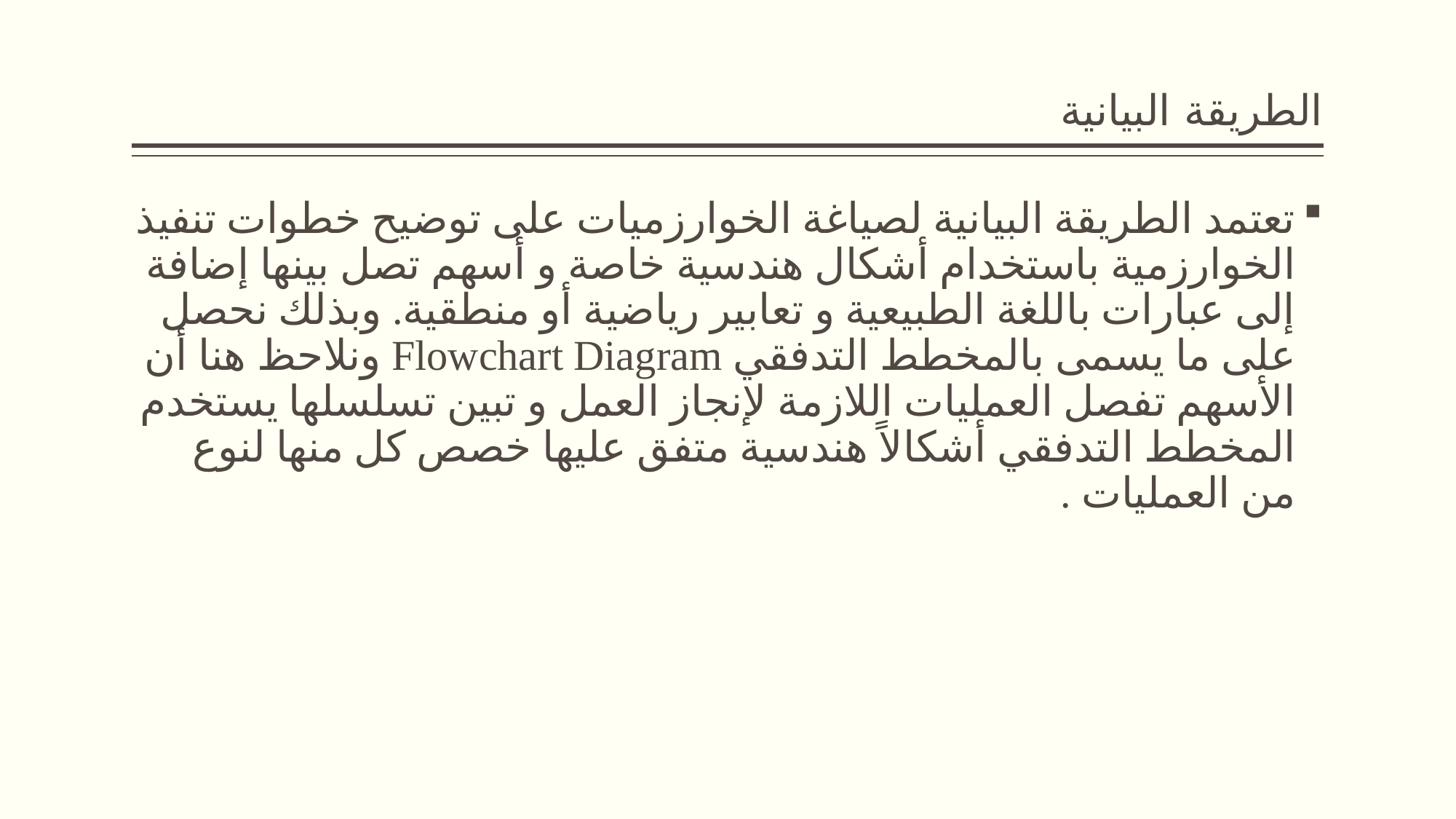

# الطريقة البيانية
تعتمد الطريقة البيانية لصياغة الخوارزميات على توضيح خطوات تنفيذ الخوارزمية باستخدام أشكال هندسية خاصة و أسهم تصل بينها إضافة إلى عبارات باللغة الطبيعية و تعابير رياضية أو منطقية. وبذلك نحصل على ما يسمى بالمخطط التدفقي Flowchart Diagram ونلاحظ هنا أن الأسهم تفصل العمليات اللازمة لإنجاز العمل و تبين تسلسلها يستخدم المخطط التدفقي أشكالاً هندسية متفق عليها خصص كل منها لنوع من العمليات .